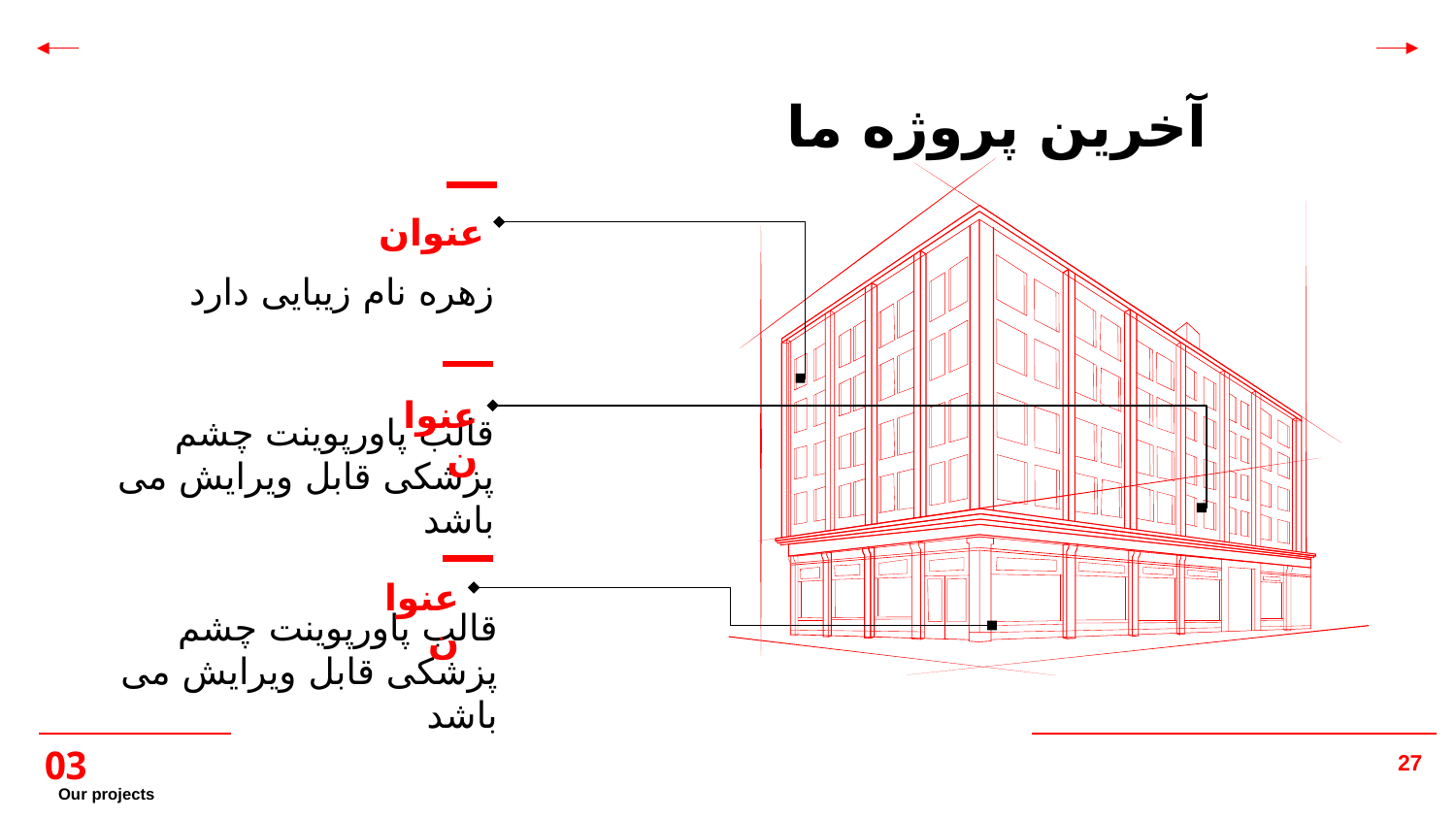

آخرین پروژه ما

عنوان
زهره نام زیبایی دارد

عنوان
قالب پاورپوینت چشم پزشکی قابل ویرایش می باشد

عنوان

قالب پاورپوینت چشم پزشکی قابل ویرایش می باشد
03
# Our projects